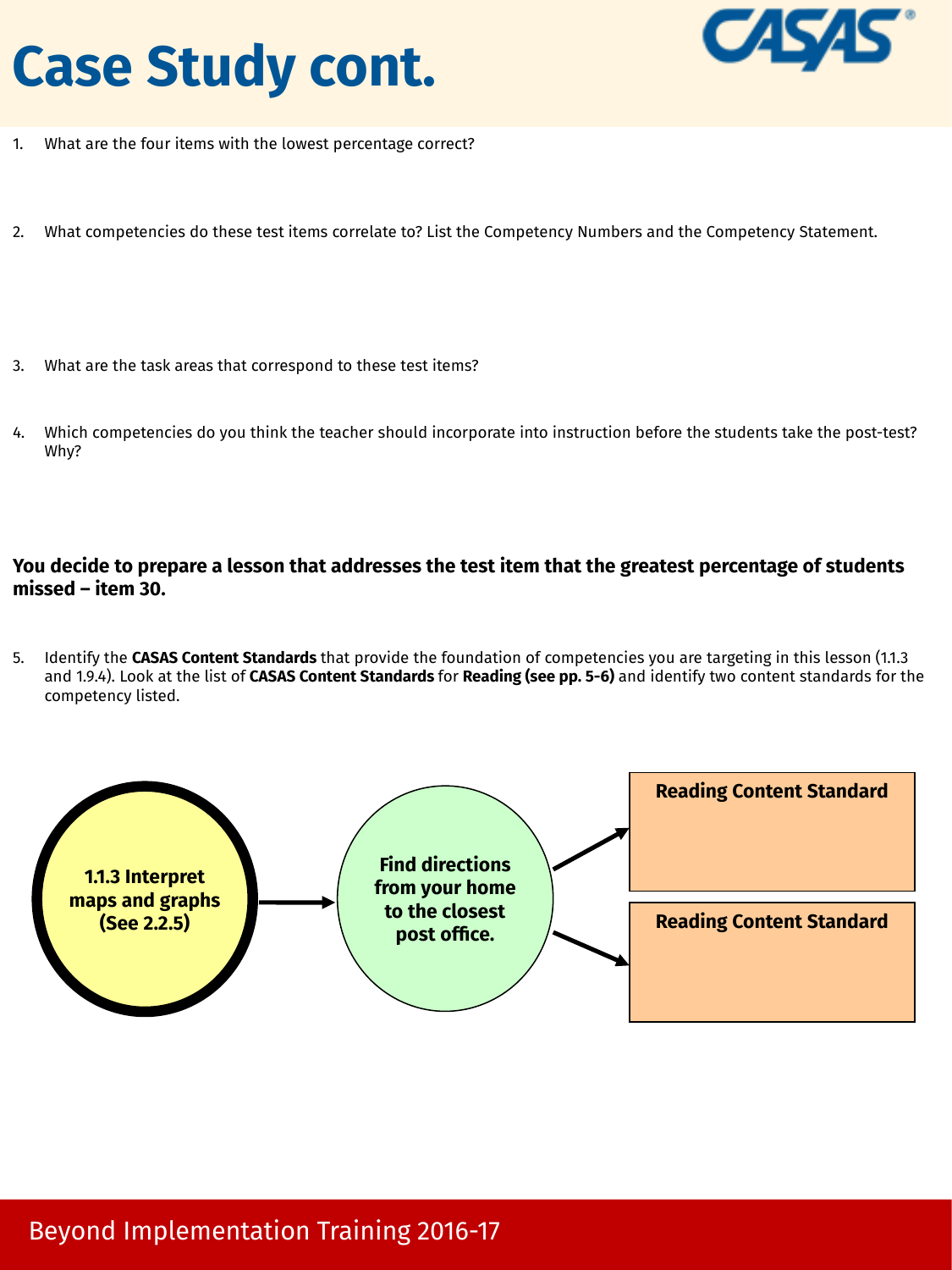

# Case Study cont.
What are the four items with the lowest percentage correct?

What competencies do these test items correlate to? List the Competency Numbers and the Competency Statement.

Item 30: 1.1.3 – Interpret maps and graphs;
What are the task areas that correspond to these test items?

4. 	Which competencies do you think the teacher should incorporate into instruction before the students take the post-test? Why?

You decide to prepare a lesson that addresses the test item that the greatest percentage of students missed – item 30.

Identify the CASAS Content Standards that provide the foundation of competencies you are targeting in this lesson (1.1.3 and 1.9.4). Look at the list of CASAS Content Standards for Reading (see pp. 5-6) and identify two content standards for the competency listed.

Reading Content Standard
Reading Content Standard

Find directions from your home to the closest post office.
1.1.3 Interpret maps and graphs
(See 2.2.5)

Beyond Implementation Training 2016-17